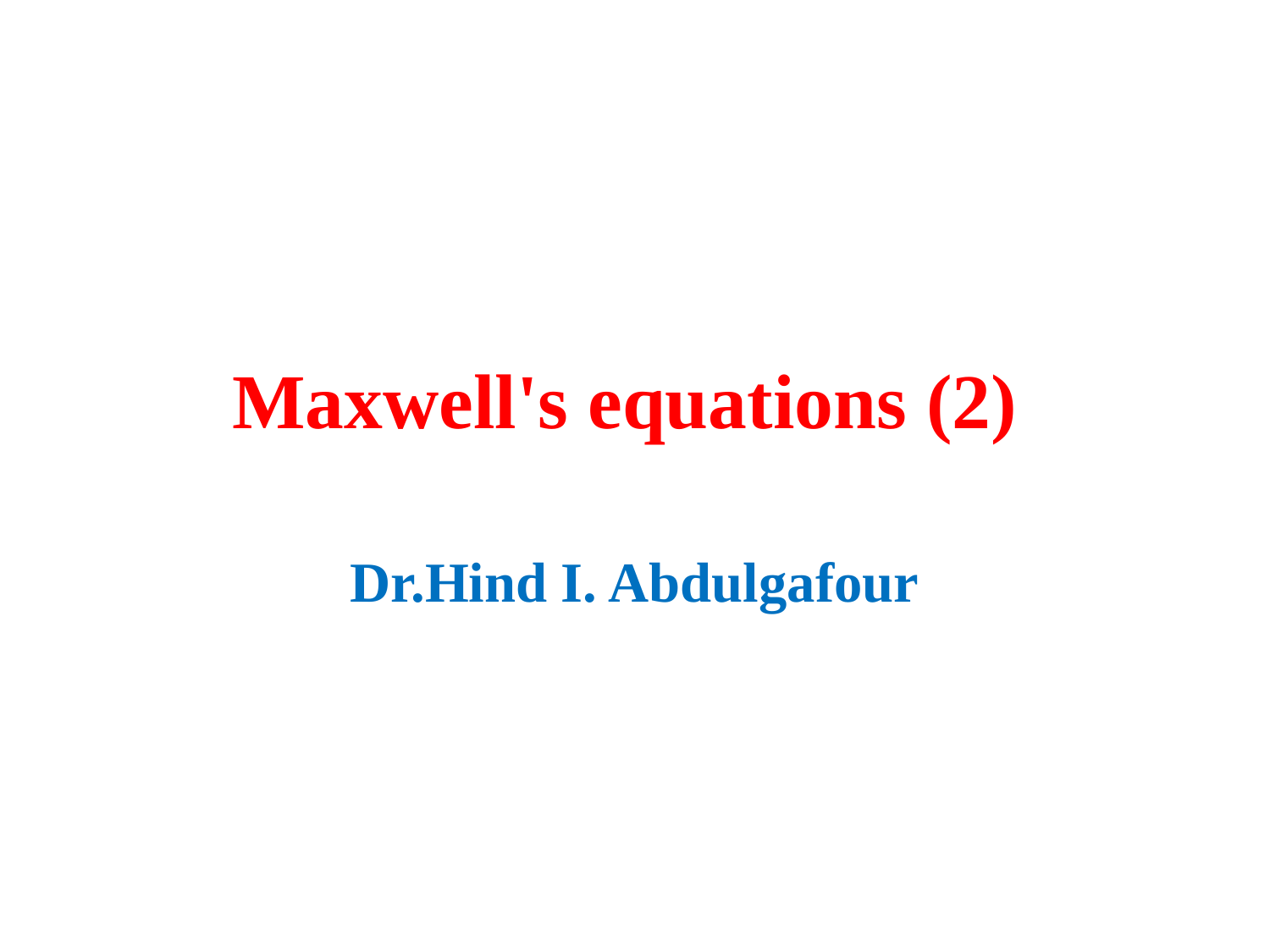

# Maxwell's equations (2)
Dr.Hind I. Abdulgafour